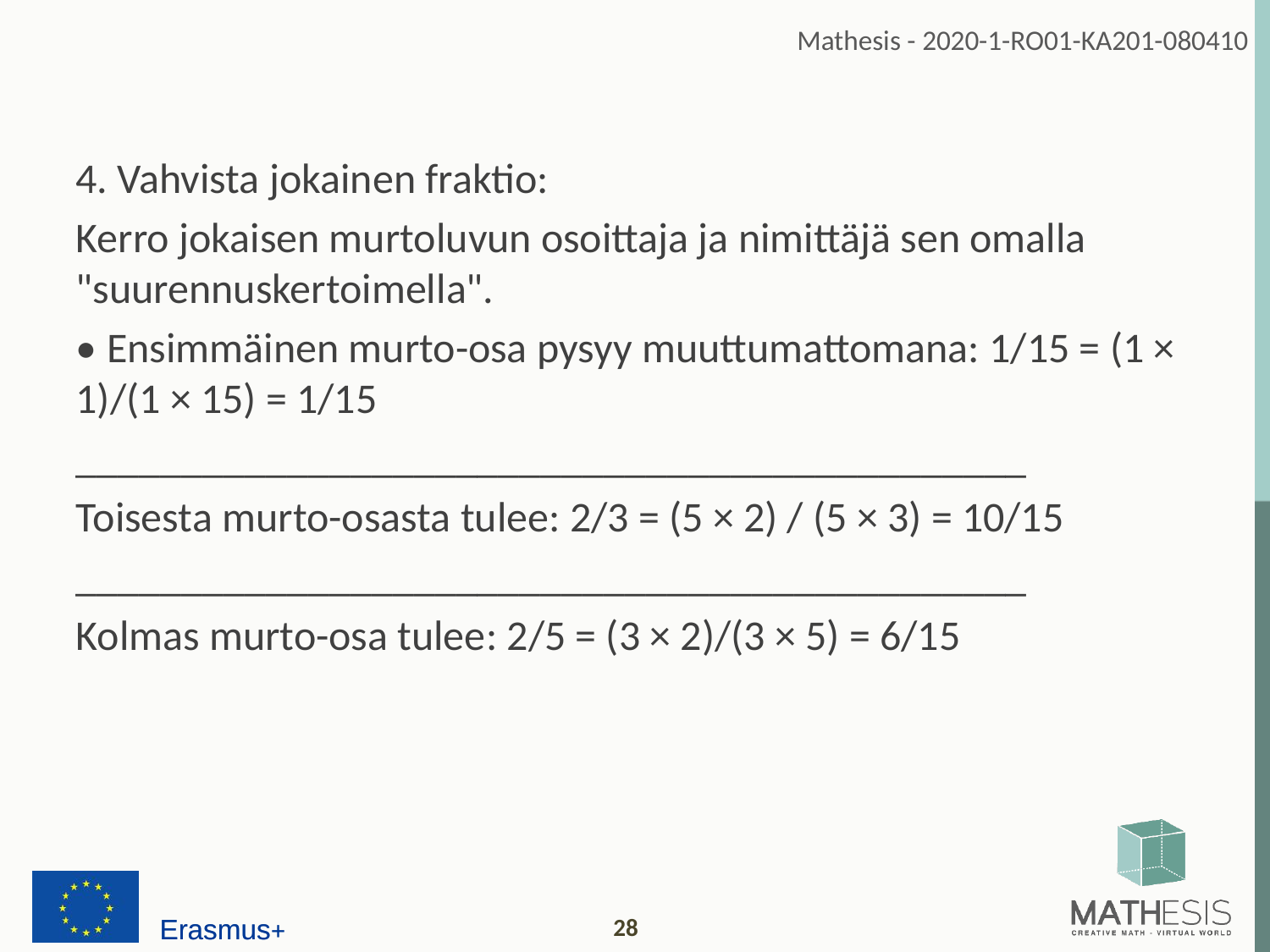

4. Vahvista jokainen fraktio:
Kerro jokaisen murtoluvun osoittaja ja nimittäjä sen omalla "suurennuskertoimella".
• Ensimmäinen murto-osa pysyy muuttumattomana: 1/15 = (1 × 1)/(1 × 15) = 1/15
_____________________________________________
Toisesta murto-osasta tulee: 2/3 = (5 × 2) / (5 × 3) = 10/15
_____________________________________________
Kolmas murto-osa tulee: 2/5 = (3 × 2)/(3 × 5) = 6/15